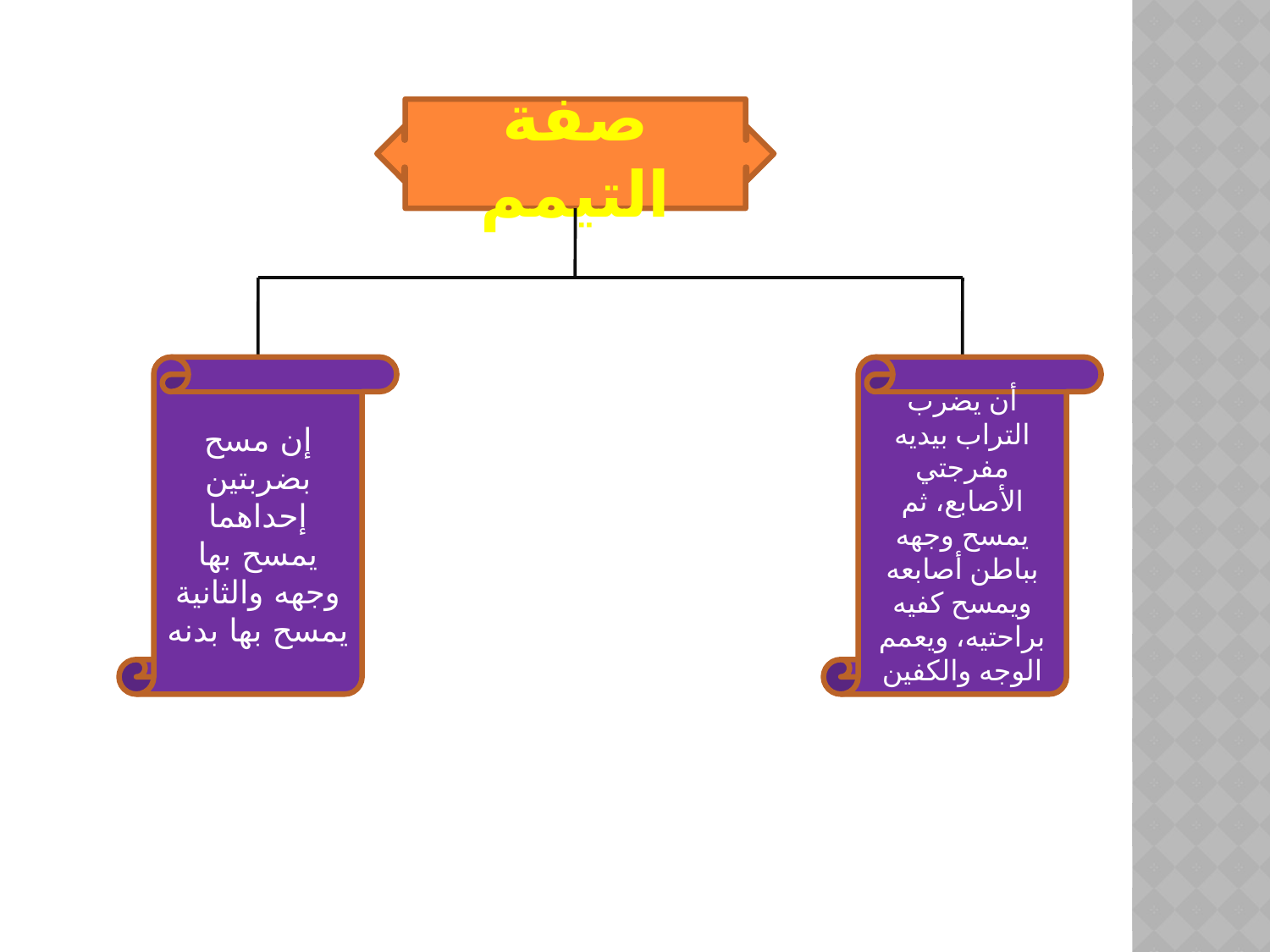

صفة التيمم
إن مسح بضربتين إحداهما يمسح بها وجهه والثانية يمسح بها بدنه
أن يضرب التراب بيديه مفرجتي الأصابع، ثم يمسح وجهه بباطن أصابعه ويمسح كفيه براحتيه، ويعمم الوجه والكفين